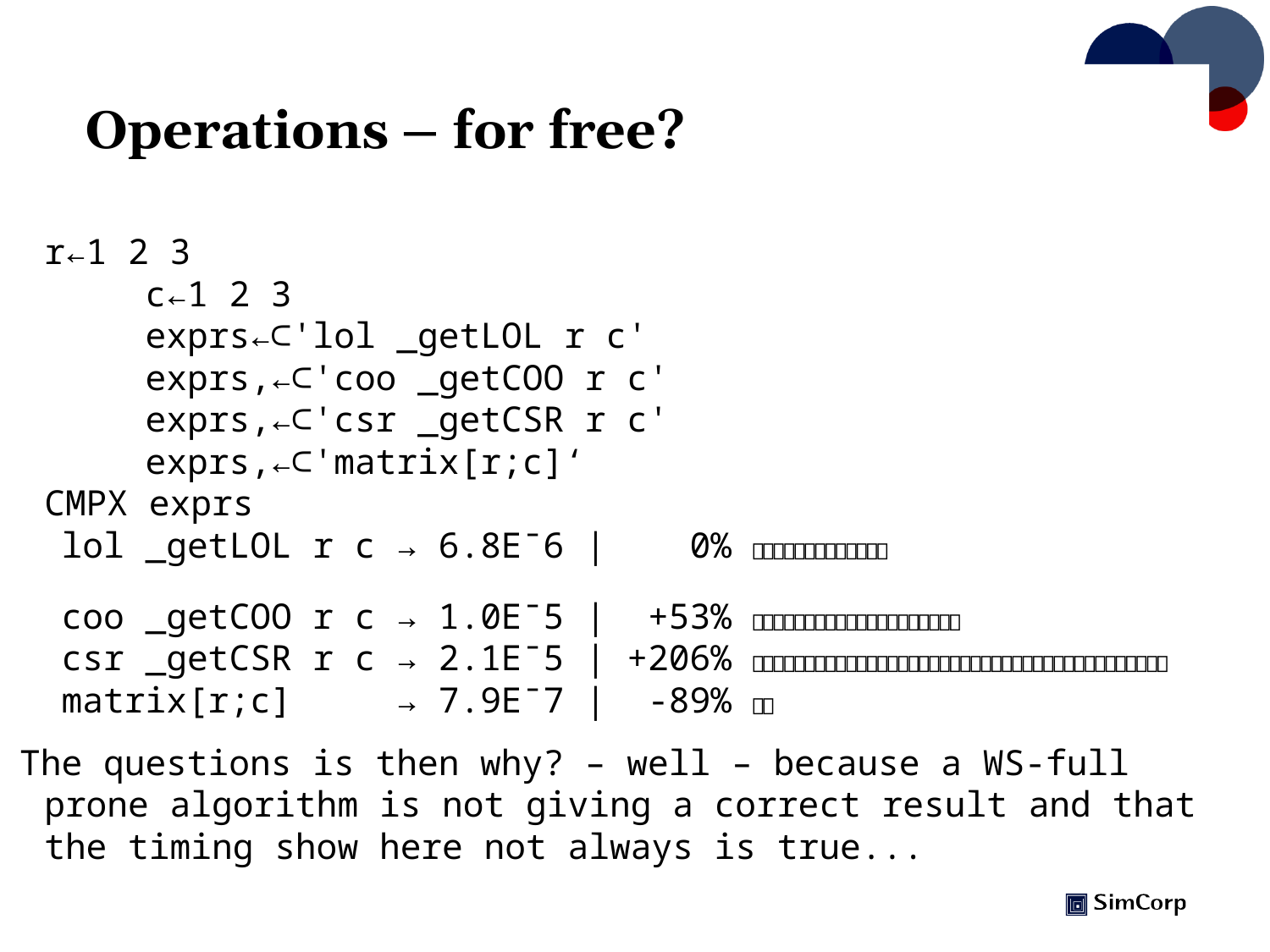

# Operations – for free?
		r←1 2 3
      c←1 2 3
      exprs←⊂'lol _getLOL r c'
      exprs,←⊂'coo _getCOO r c'
      exprs,←⊂'csr _getCSR r c'
      exprs,←⊂'matrix[r;c]‘
		CMPX exprs
  lol _getLOL r c → 6.8E¯6 |    0% ⎕⎕⎕⎕⎕⎕⎕⎕⎕⎕⎕⎕⎕
  coo _getCOO r c → 1.0E¯5 |  +53% ⎕⎕⎕⎕⎕⎕⎕⎕⎕⎕⎕⎕⎕⎕⎕⎕⎕⎕⎕⎕
  csr _getCSR r c → 2.1E¯5 | +206% ⎕⎕⎕⎕⎕⎕⎕⎕⎕⎕⎕⎕⎕⎕⎕⎕⎕⎕⎕⎕⎕⎕⎕⎕⎕⎕⎕⎕⎕⎕⎕⎕⎕⎕⎕⎕⎕⎕⎕⎕
  matrix[r;c]     → 7.9E¯7 |  -89% ⎕⎕

The questions is then why? – well – because a WS-full prone algorithm is not giving a correct result and that the timing show here not always is true...